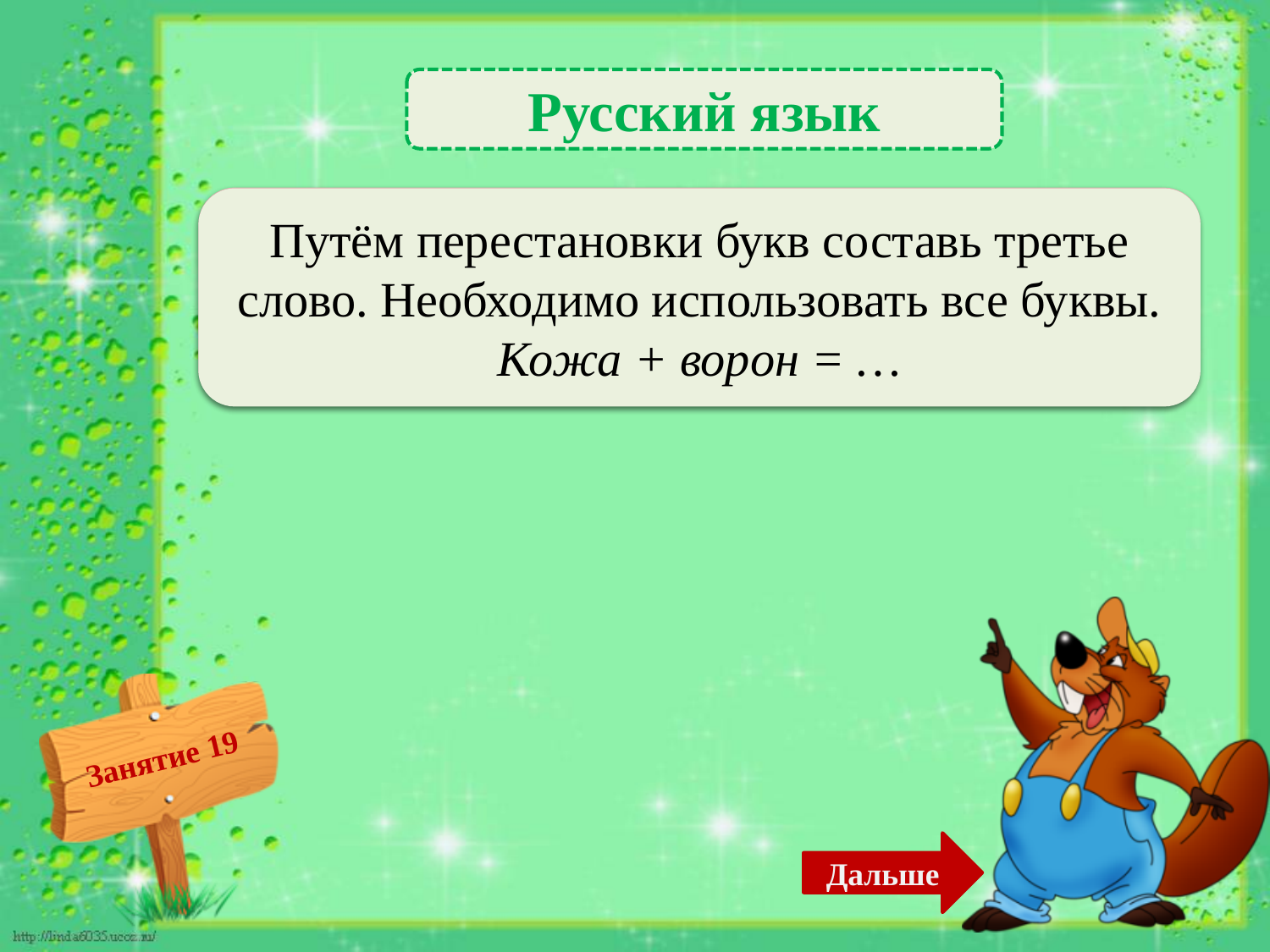

Русский язык
 Жаворонок – 2б.
Путём перестановки букв составь третье слово. Необходимо использовать все буквы.
Кожа + ворон = …

Дальше